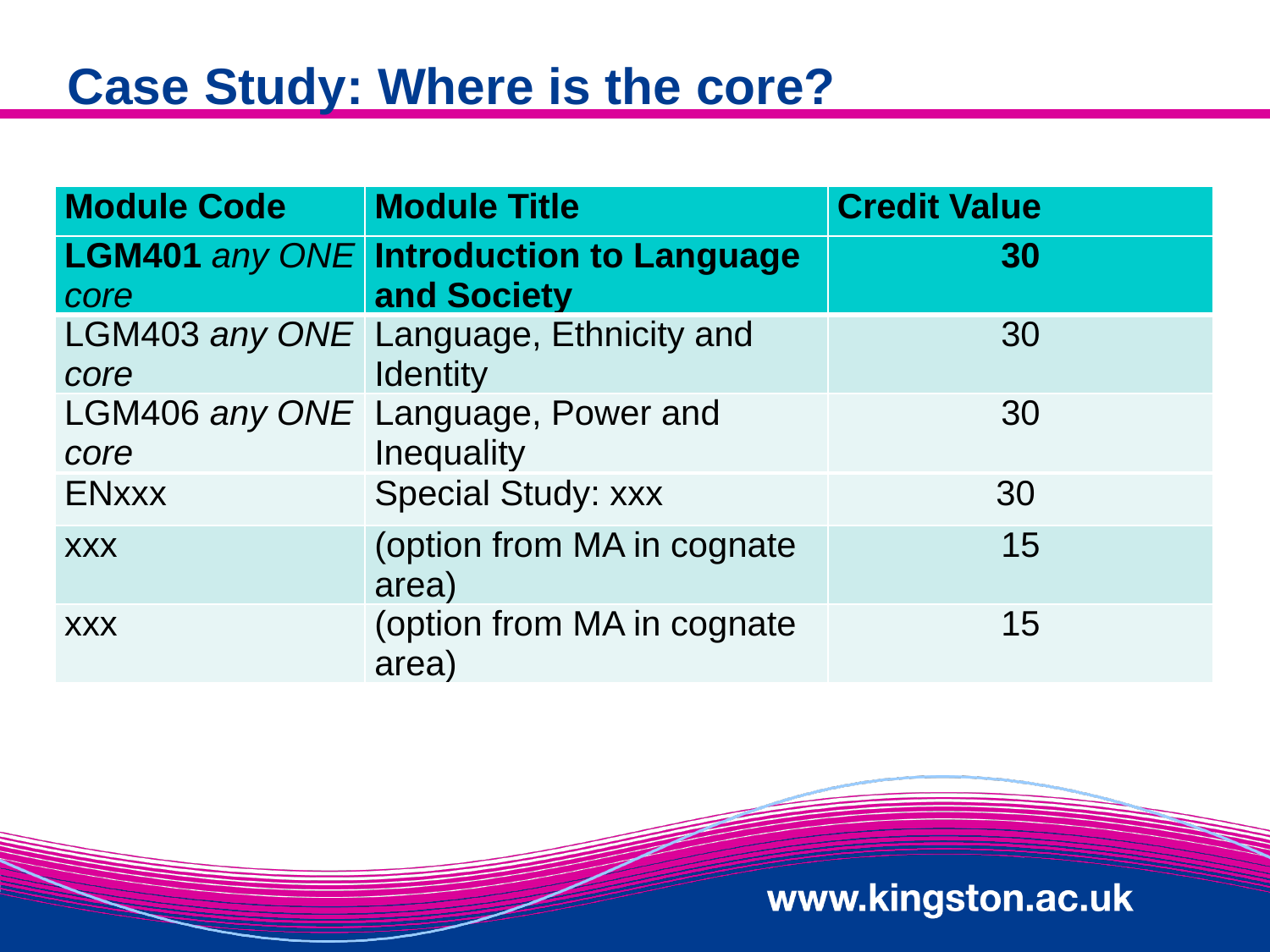

# Case Study: Where is the core?
| Module Code | Module Title | Credit Value |
| --- | --- | --- |
| LGM401 | Introduction to Language and Society | 30 |
| LGM403 | Language, Ethnicity and Identity | 30 |
| LGM406 | Language, Power and Inequality | 30 |
| ENxxx | Special Study: xxx | 30 |
| xxx | (option from MA in cognate area) | 15 |
| xxx | (option from MA in cognate area) | 15 |
| LGM401 core/no experience | Introduction to Language and Society | 30 |
| --- | --- | --- |
| LGM401 any ONE core | Introduction to Language and Society | 30 |
| --- | --- | --- |
| LGM403 any ONE core | Language, Ethnicity and Identity | 30 |
| LGM406 any ONE core | Language, Power and Inequality | 30 |